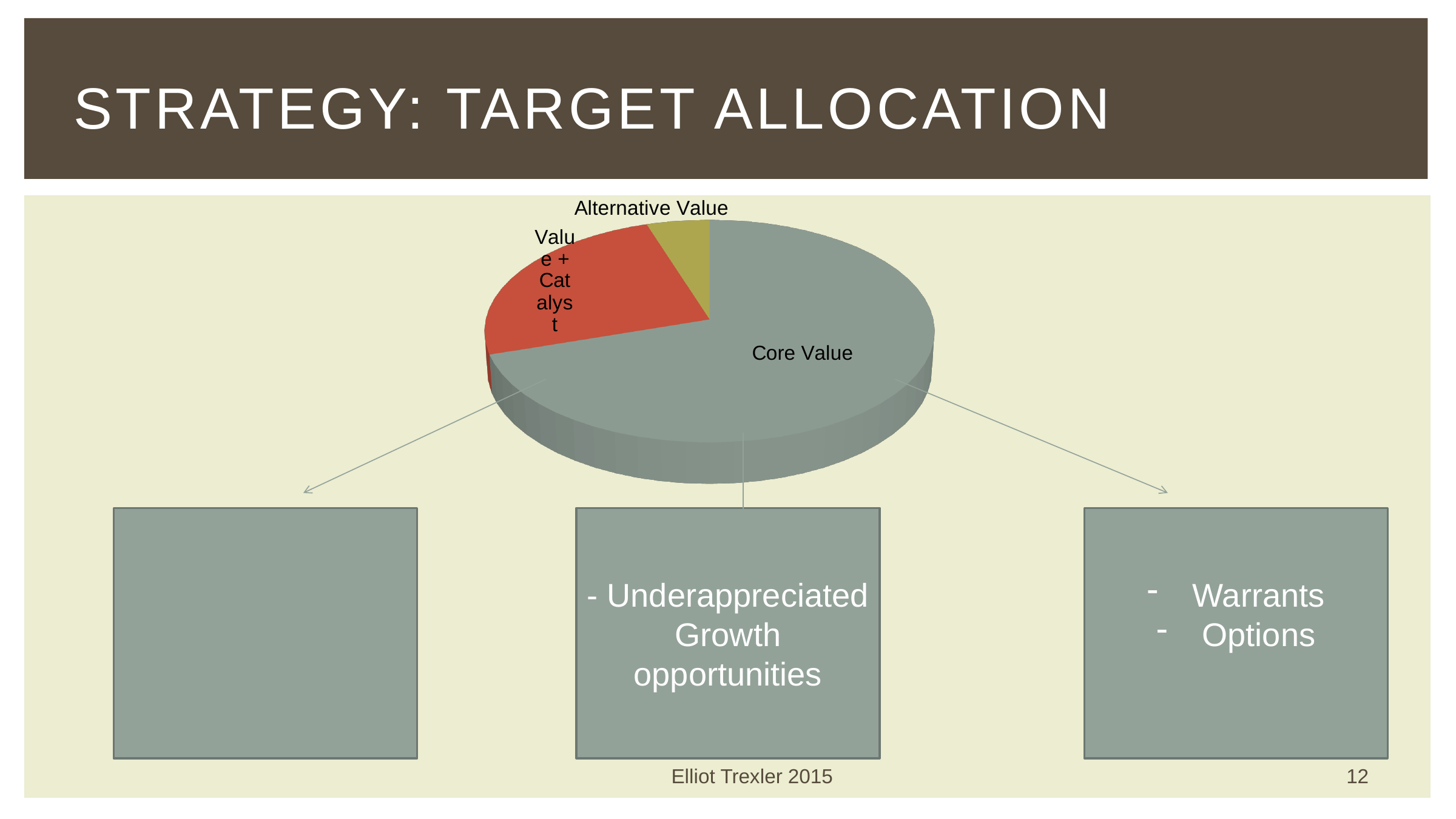

# Strategy: Target Allocation

[unsupported chart]

- Underappreciated Growth opportunities
Warrants
Options

12
Elliot Trexler 2015